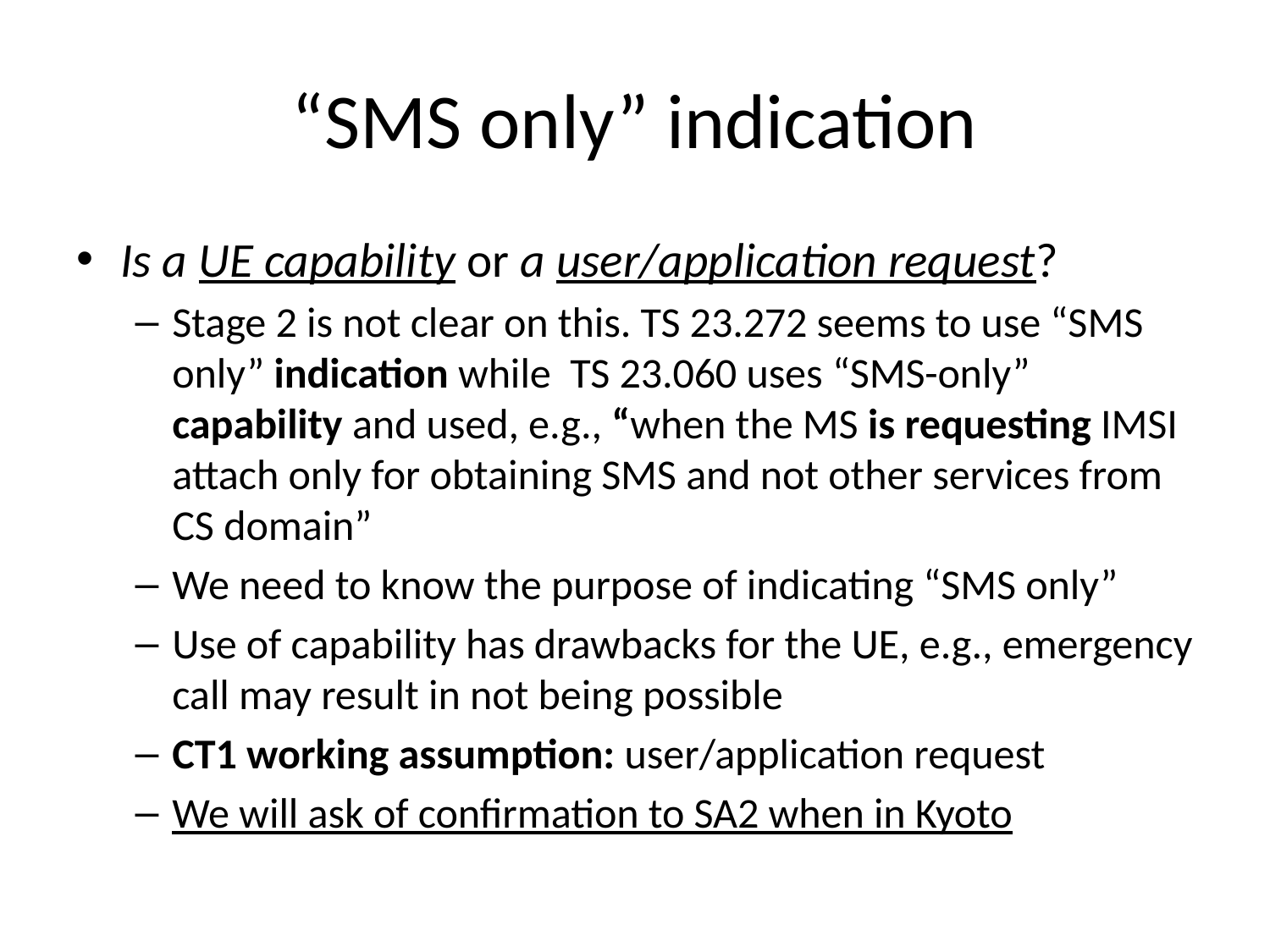

# “SMS only” indication
Is a UE capability or a user/application request?
Stage 2 is not clear on this. TS 23.272 seems to use “SMS only” indication while  TS 23.060 uses “SMS-only” capability and used, e.g., “when the MS is requesting IMSI attach only for obtaining SMS and not other services from CS domain”
We need to know the purpose of indicating “SMS only”
Use of capability has drawbacks for the UE, e.g., emergency call may result in not being possible
CT1 working assumption: user/application request
We will ask of confirmation to SA2 when in Kyoto